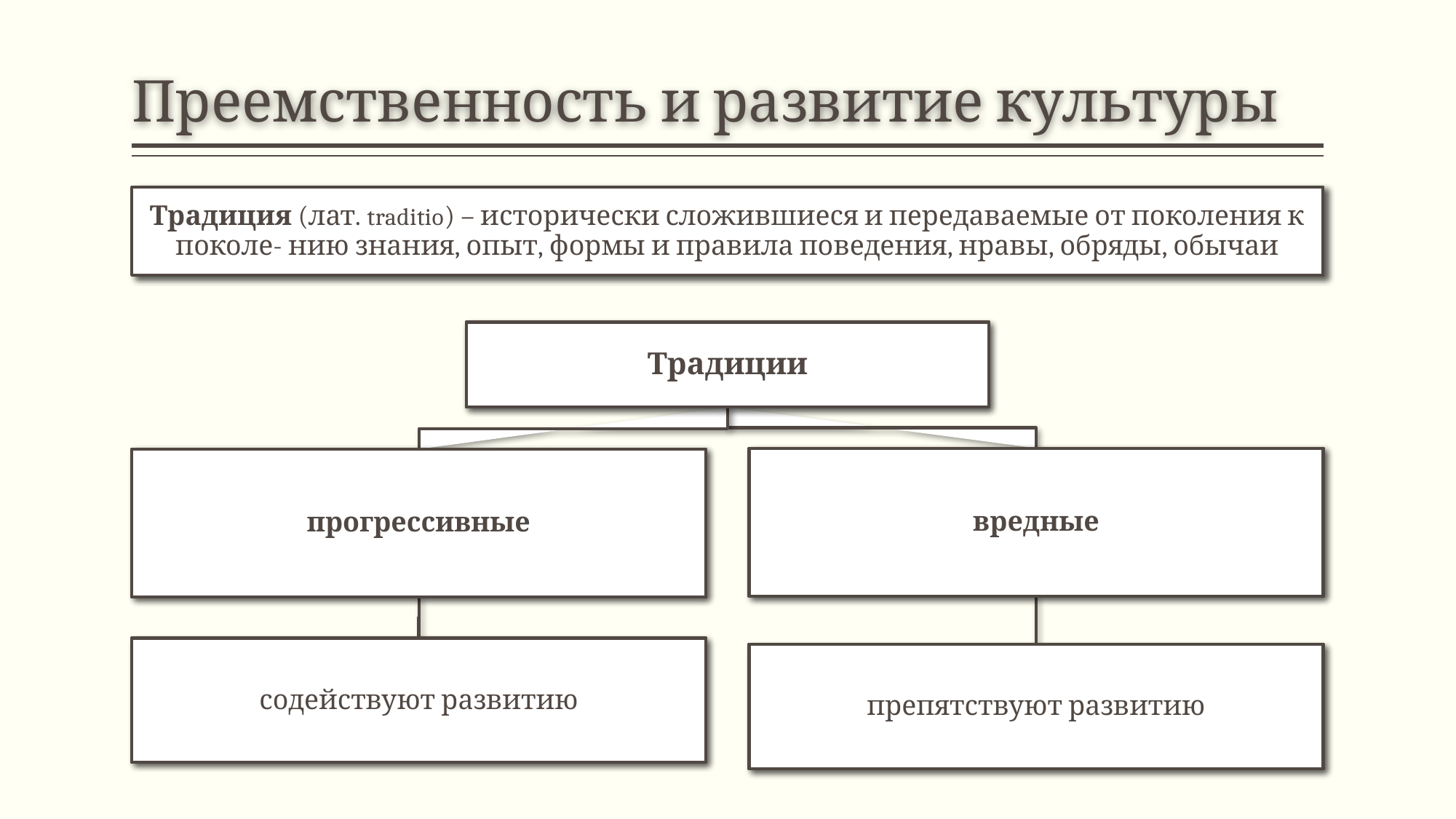

# Преемственность и развитие культуры

Традиция (лат. traditio) – исторически сложившиеся и передаваемые от поколения к поколе- нию знания, опыт, формы и правила поведения, нравы, обряды, обычаи

Традиции

вредные

прогрессивные

содействуют развитию

препятствуют развитию